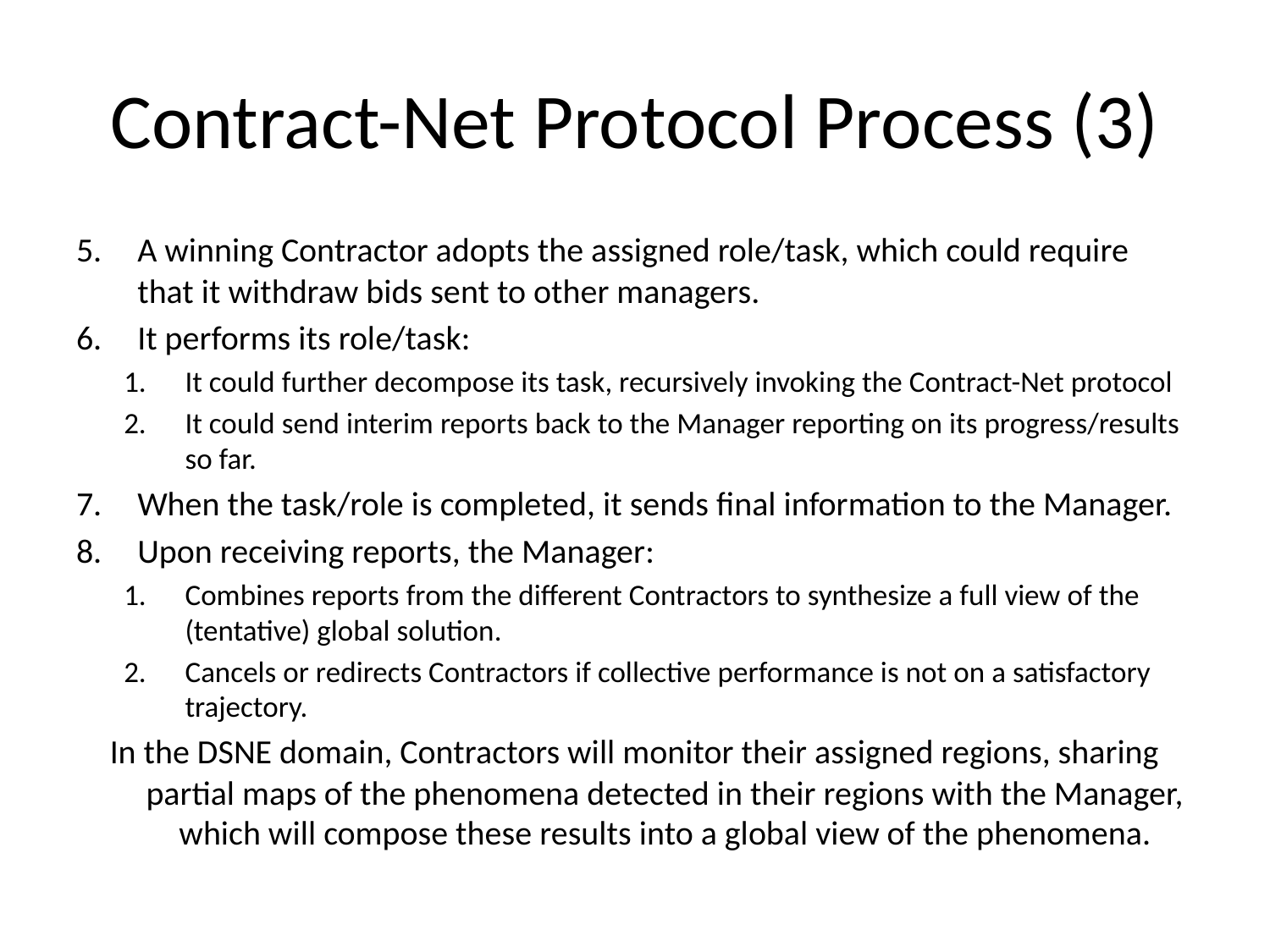

# Contract-Net Protocol Process (3)
A winning Contractor adopts the assigned role/task, which could require that it withdraw bids sent to other managers.
It performs its role/task:
It could further decompose its task, recursively invoking the Contract-Net protocol
It could send interim reports back to the Manager reporting on its progress/results so far.
When the task/role is completed, it sends final information to the Manager.
Upon receiving reports, the Manager:
Combines reports from the different Contractors to synthesize a full view of the (tentative) global solution.
Cancels or redirects Contractors if collective performance is not on a satisfactory trajectory.
In the DSNE domain, Contractors will monitor their assigned regions, sharing partial maps of the phenomena detected in their regions with the Manager, which will compose these results into a global view of the phenomena.